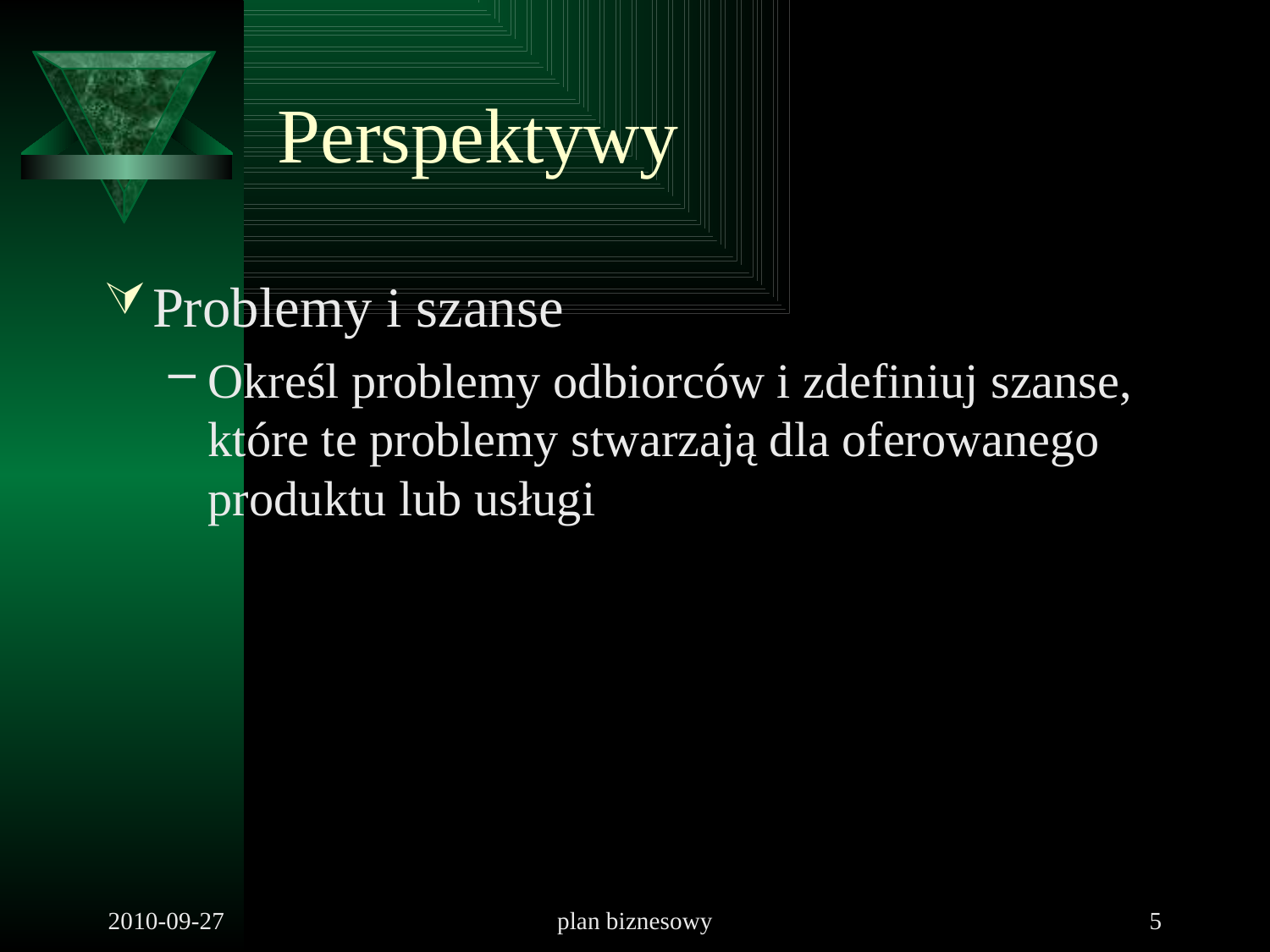

# Perspektywy
Problemy i szanse
Określ problemy odbiorców i zdefiniuj szanse, które te problemy stwarzają dla oferowanego produktu lub usługi
2010-09-27
plan biznesowy
5